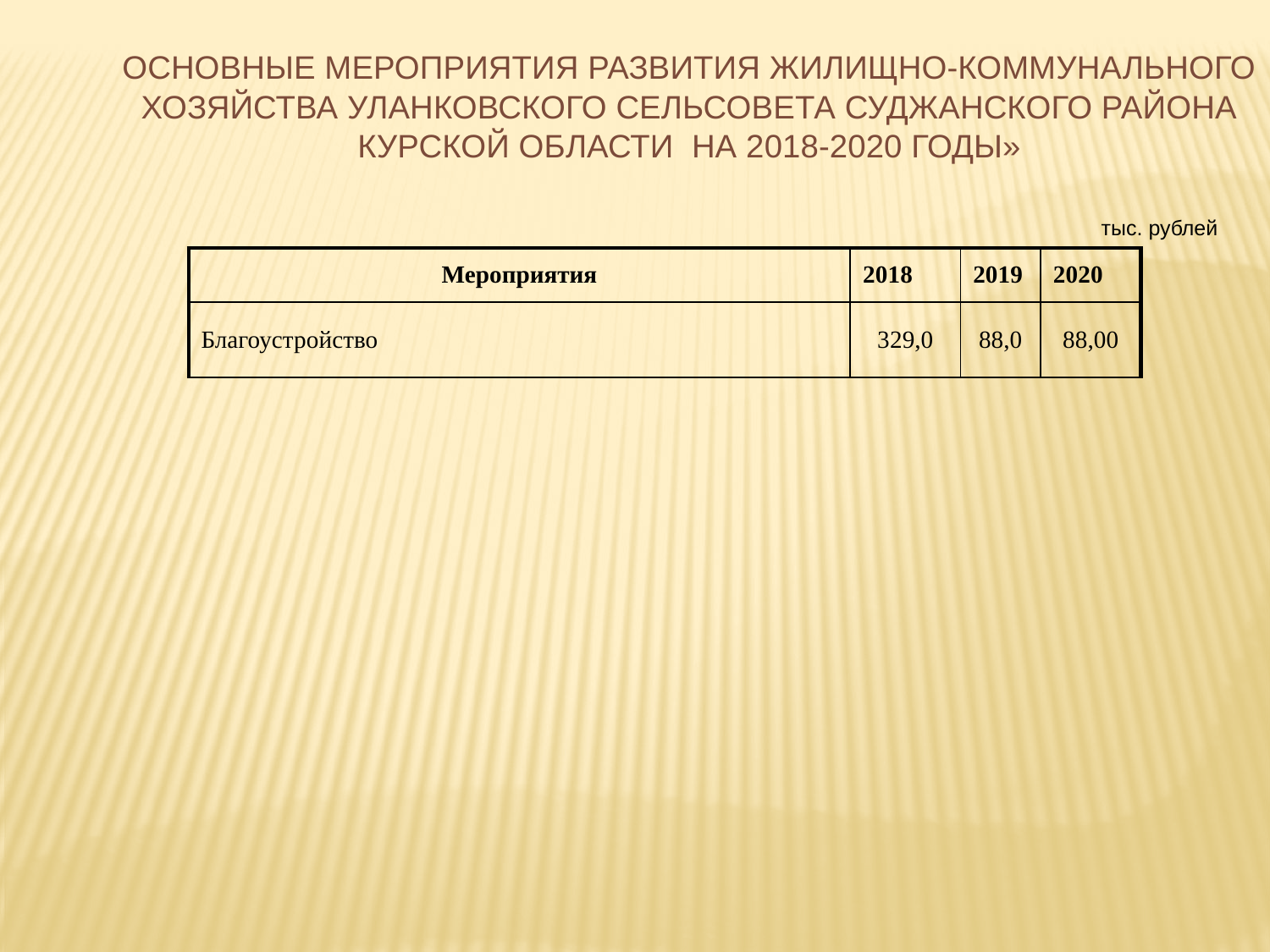

Основные мероприятия развития жилищно-коммунального хозяйства УЛАНКОВСКОГО сельсовета Суджанского района Курской области  на 2018-2020 годы»
    тыс. рублей
| Мероприятия | 2018 | 2019 | 2020 |
| --- | --- | --- | --- |
| Благоустройство | 329,0 | 88,0 | 88,00 |